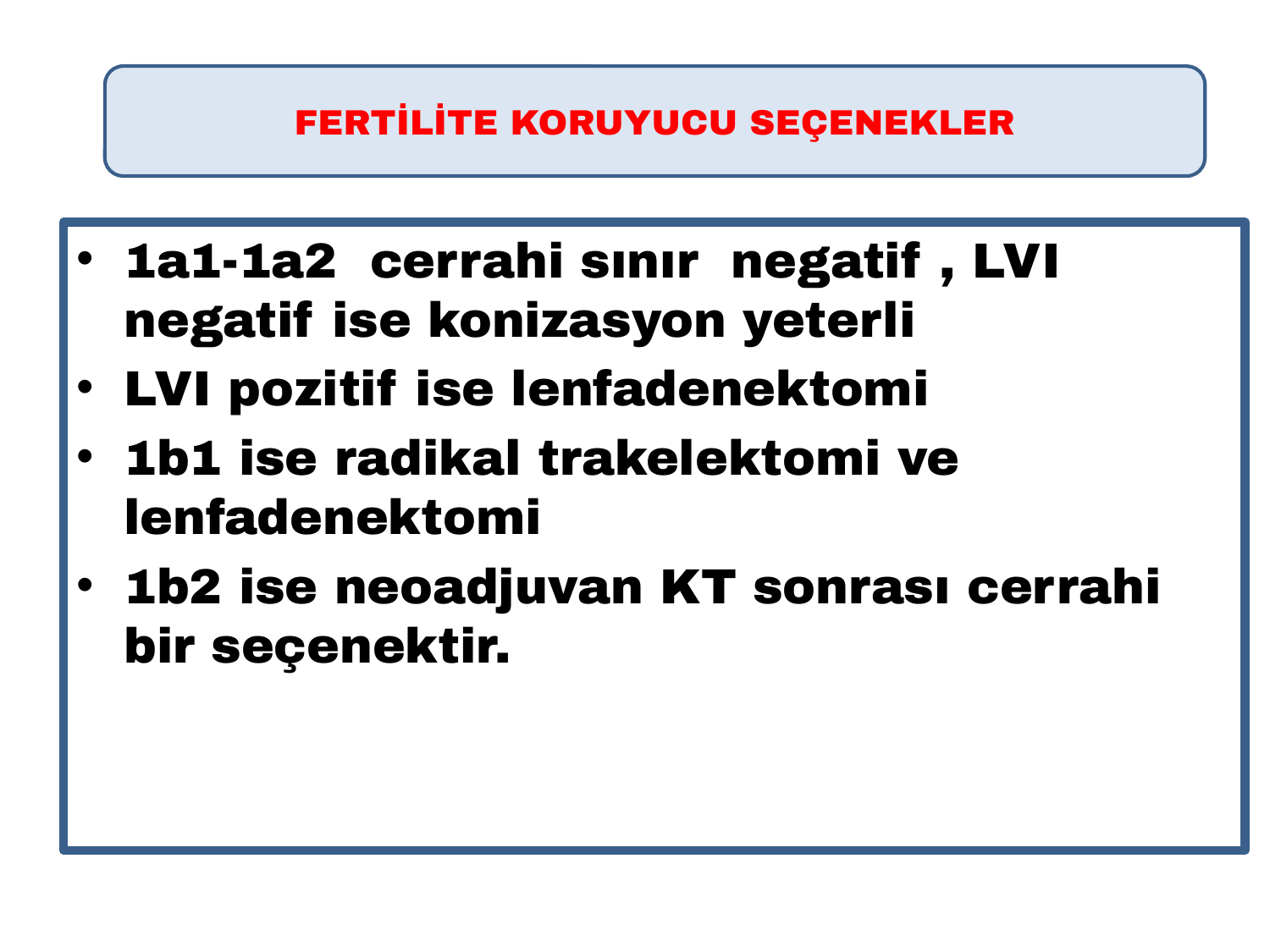

FERTİLİTE KORUYUCU SEÇENEKLER
1a1-1a2  cerrahi sınır  negatif , LVI negatif ise konizasyon yeterli
LVI pozitif ise lenfadenektomi
1b1 ise radikal trakelektomi ve lenfadenektomi
1b2 ise neoadjuvan KT sonrası cerrahi bir seçenektir.